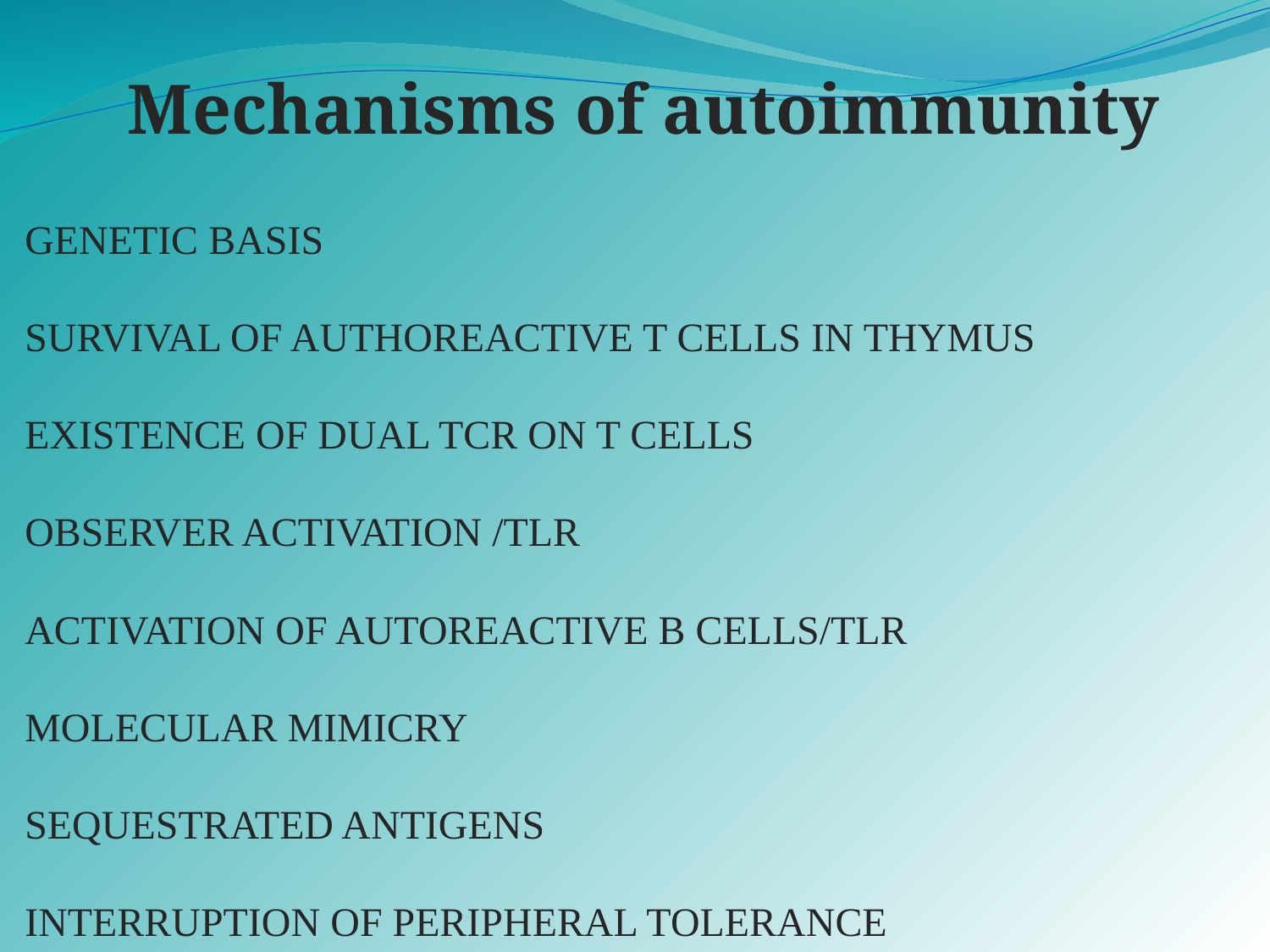

Mechanisms of autoimmunity
GENETIC BASIS
SURVIVAL OF AUTHOREACTIVE T CELLS IN THYMUS
EXISTENCE OF DUAL TCR ON T CELLS
OBSERVER ACTIVATION /TLR
ACTIVATION OF AUTOREACTIVE B CELLS/TLR
MOLECULAR MIMICRY
SEQUESTRATED ANTIGENS
INTERRUPTION OF PERIPHERAL TOLERANCE